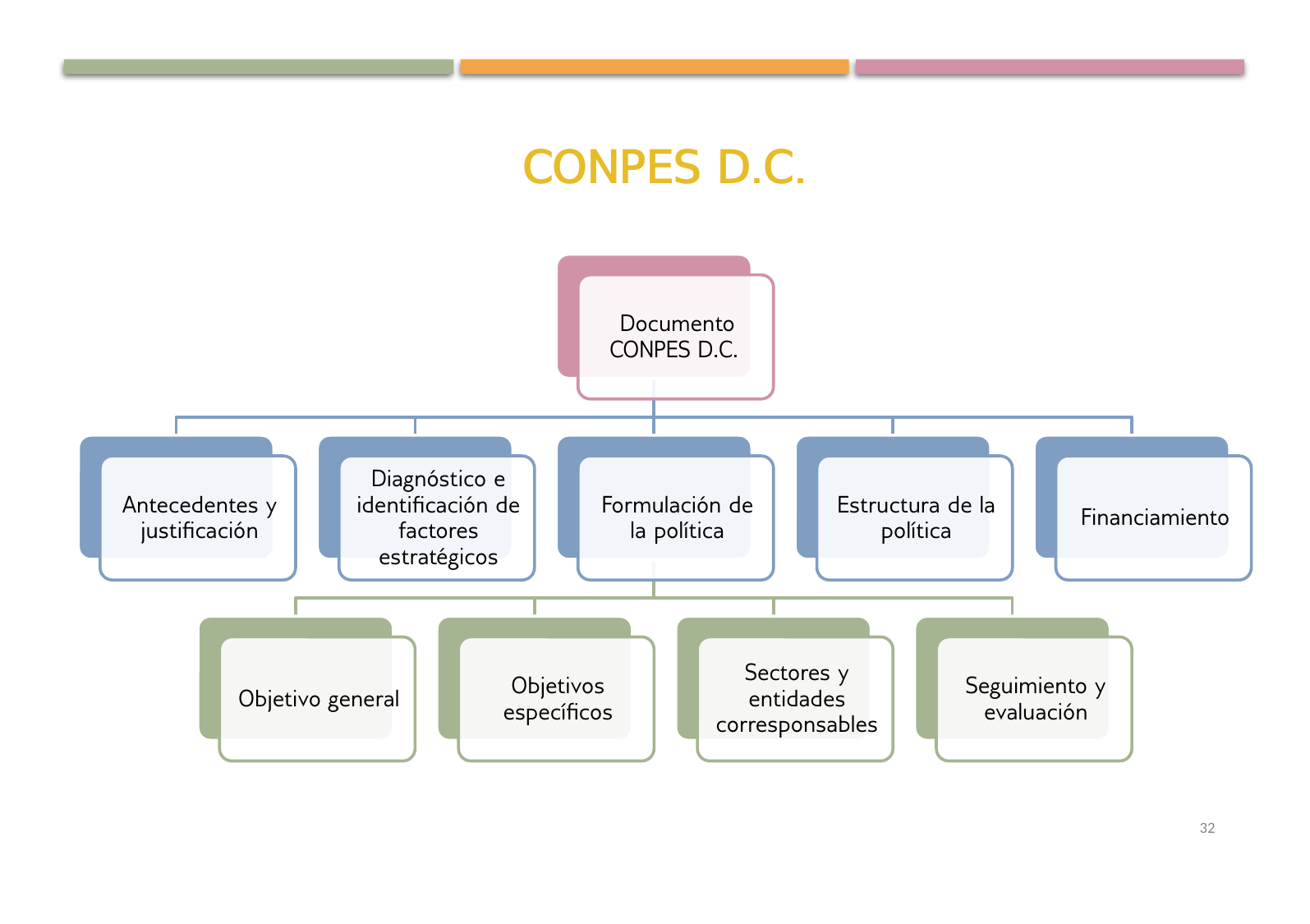

Documento CONPES D.C.
Antecedentes y justificación
Diagnóstico e identificación de factores estratégicos
Formulación de la política
Objetivo general
Objetivos específicos
Sectores y entidades corresponsables
Seguimiento y evaluación
Estructura de la política
Financiamiento
CONPES D.C.
32